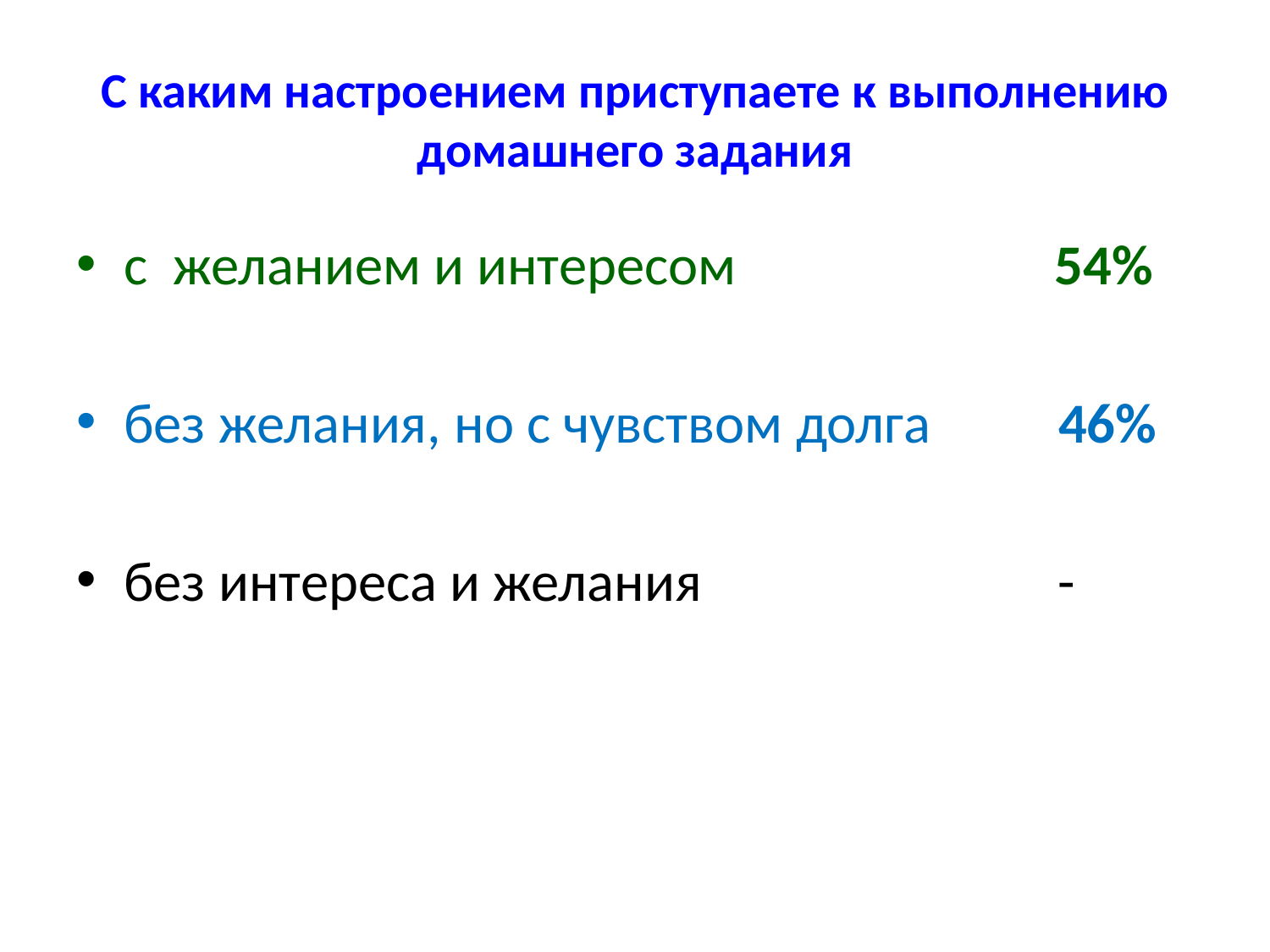

# С каким настроением приступаете к выполнению домашнего задания
с  желанием и интересом                         54%

без желания, но с чувством долга          46%

без интереса и желания                            -